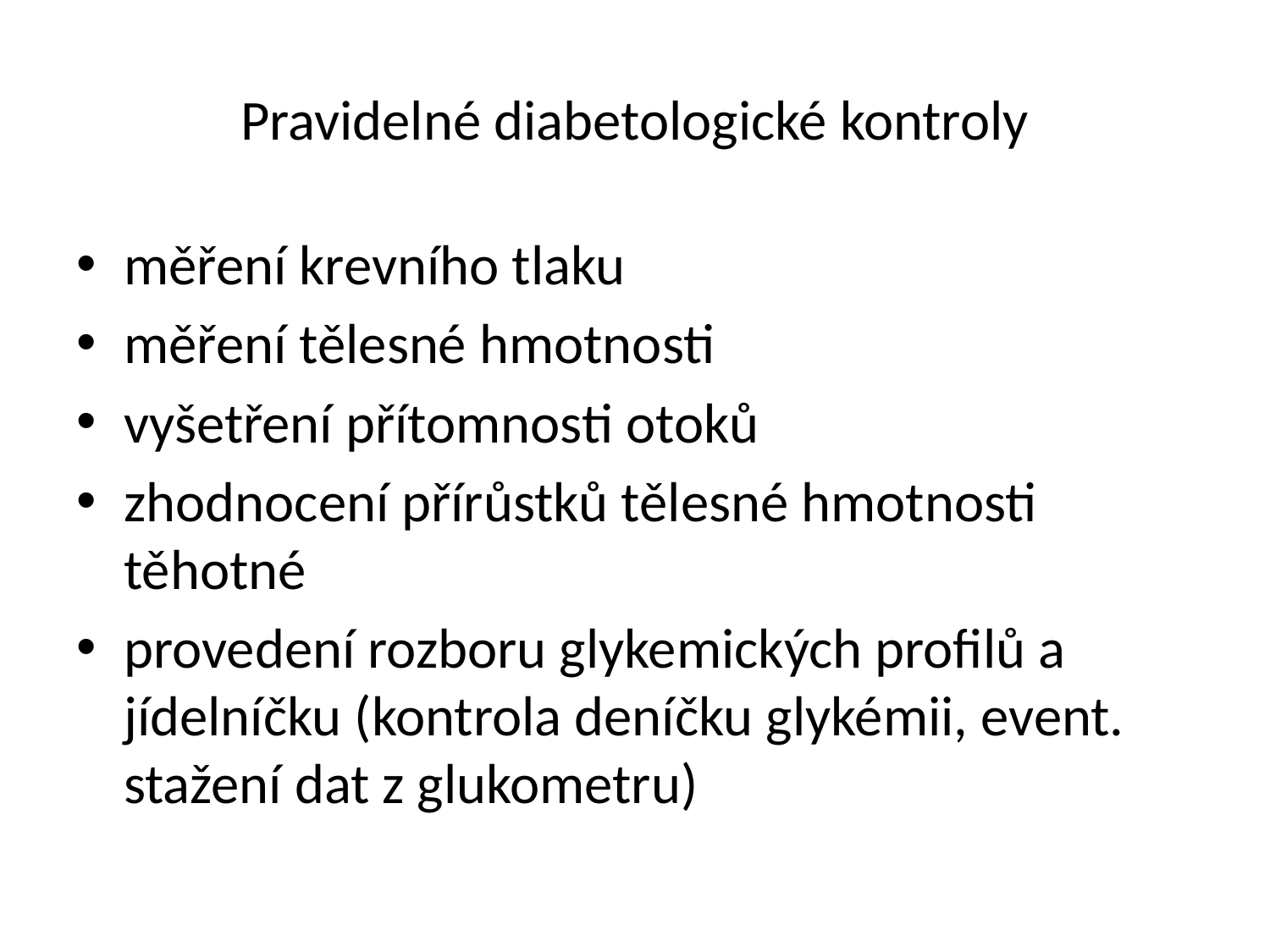

# Pravidelné diabetologické kontroly
měření krevního tlaku
měření tělesné hmotnosti
vyšetření přítomnosti otoků
zhodnocení přírůstků tělesné hmotnosti těhotné
provedení rozboru glykemických profilů a jídelníčku (kontrola deníčku glykémii, event. stažení dat z glukometru)